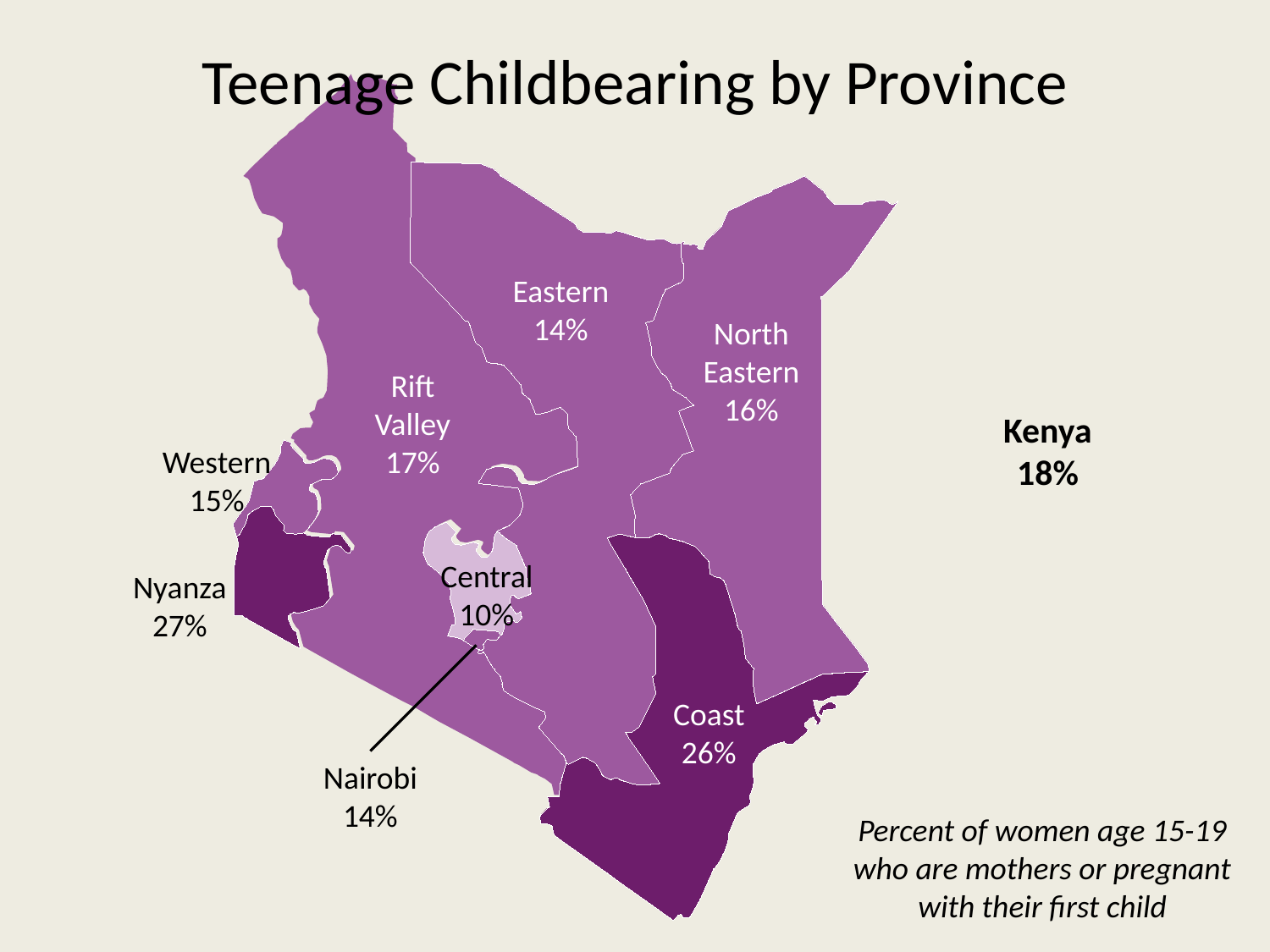

Teenage Childbearing by Province

Eastern
14%
North Eastern
16%
Rift Valley
17%
Kenya
18%
Western
15%
Central
10%
Nyanza
27%
Coast
26%
Nairobi
14%
Percent of women age 15-19 who are mothers or pregnant with their first child